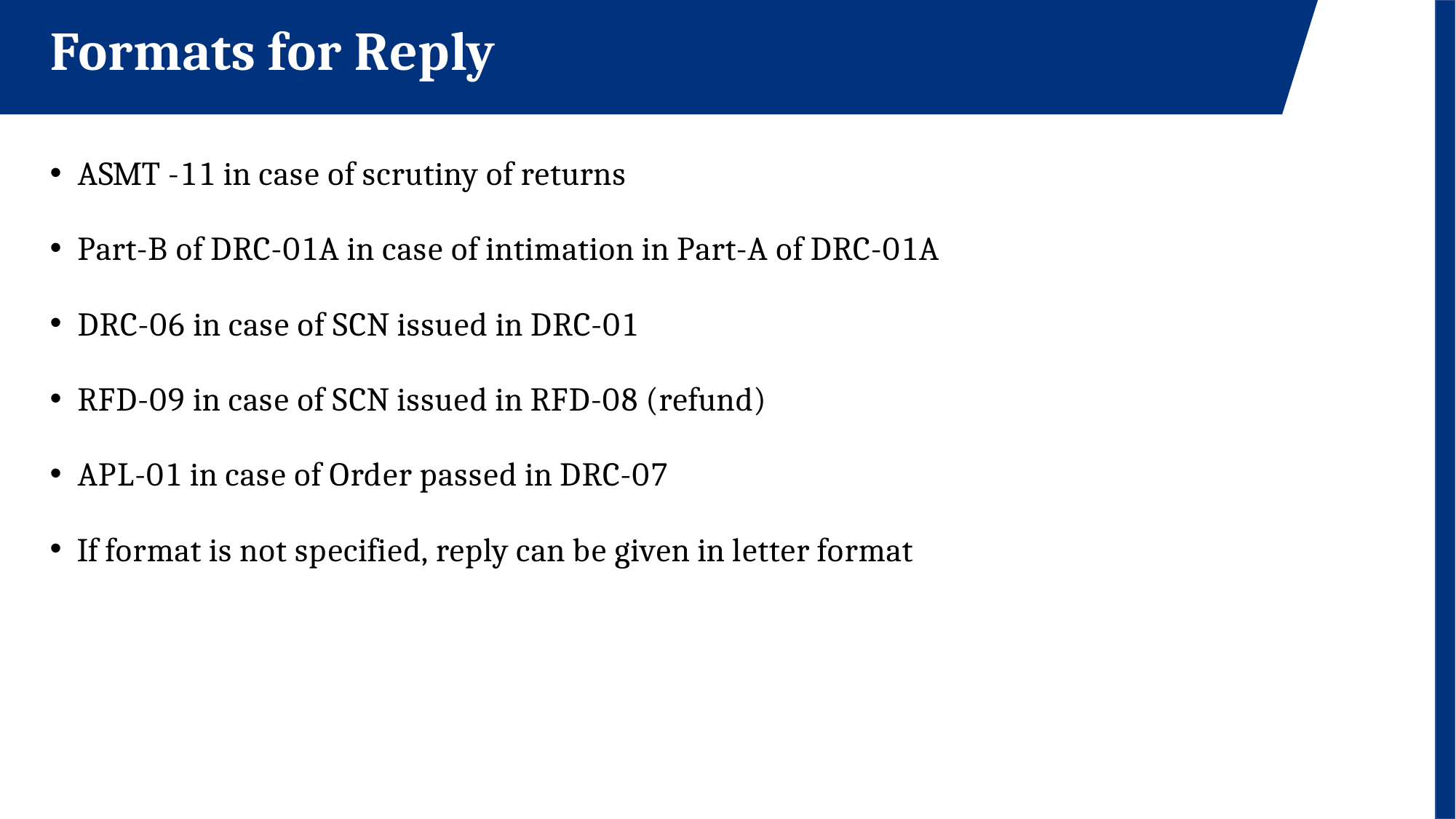

Formats for Reply
ASMT -11 in case of scrutiny of returns
Part-B of DRC-01A in case of intimation in Part-A of DRC-01A
DRC-06 in case of SCN issued in DRC-01
RFD-09 in case of SCN issued in RFD-08 (refund)
APL-01 in case of Order passed in DRC-07
If format is not specified, reply can be given in letter format